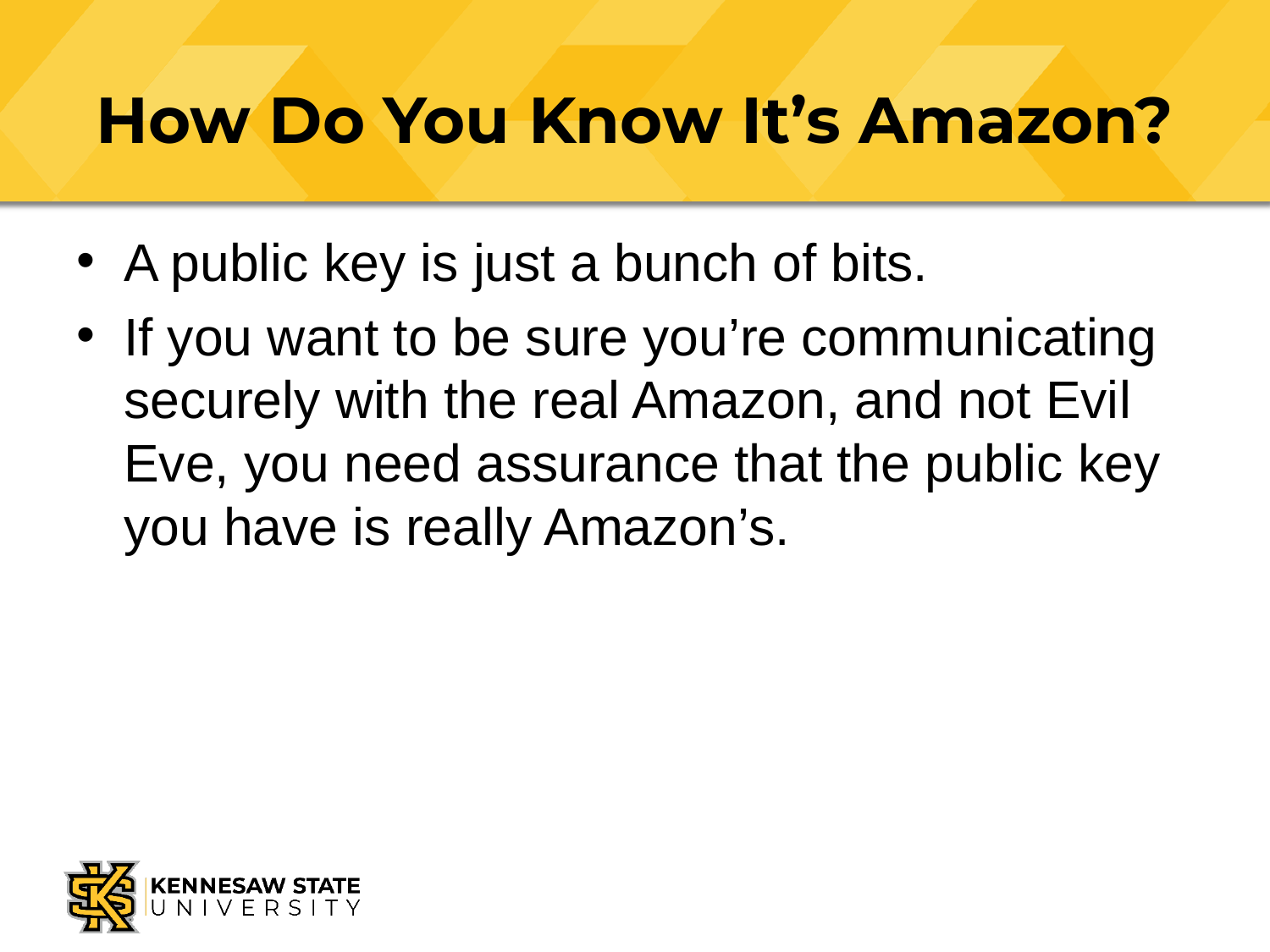

# How Do You Know It’s Amazon?
A public key is just a bunch of bits.
If you want to be sure you’re communicating securely with the real Amazon, and not Evil Eve, you need assurance that the public key you have is really Amazon’s.